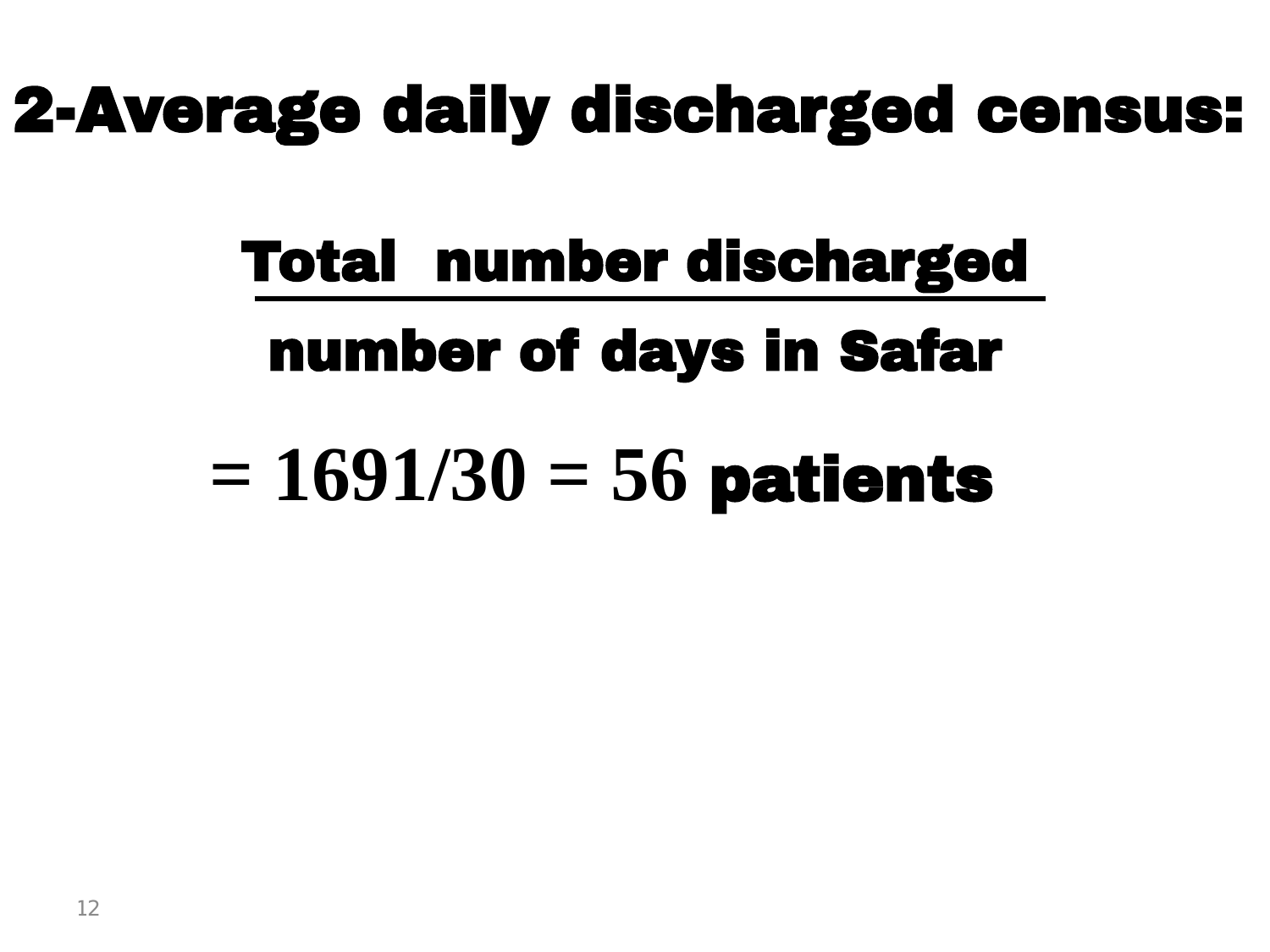

2-Average daily discharged census:

	          = 1691/30 = 56 patients

Total  number discharged
number of days in Safar
12